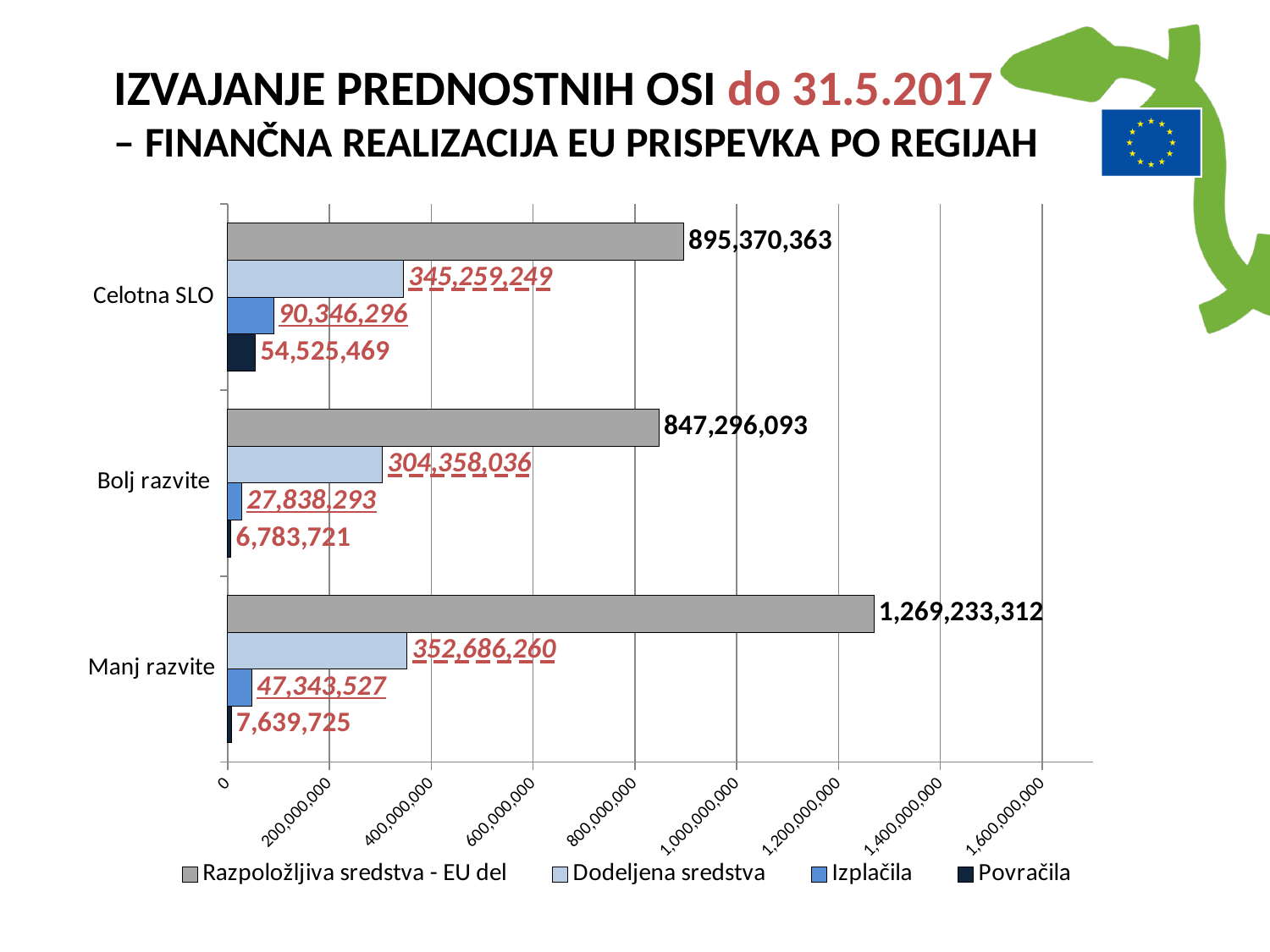

IZVAJANJE PREDNOSTNIH OSI do 31.5.2017
– FINANČNA REALIZACIJA EU PRISPEVKA PO REGIJAH

### Chart

| Category | Povračila  | Izplačila | Dodeljena sredstva | Razpoložljiva sredstva - EU del |
|---|---|---|---|---|
| Manj razvite | 7639725.24 | 47343527.42 | 352686259.65000004 | 1269233312.0 |
| Bolj razvite  | 6783721.430000001 | 27838292.65 | 304358035.79999995 | 847296093.0 |
| Celotna SLO | 54525469.43 | 90346295.92999999 | 345259249.24 | 895370363.0 |